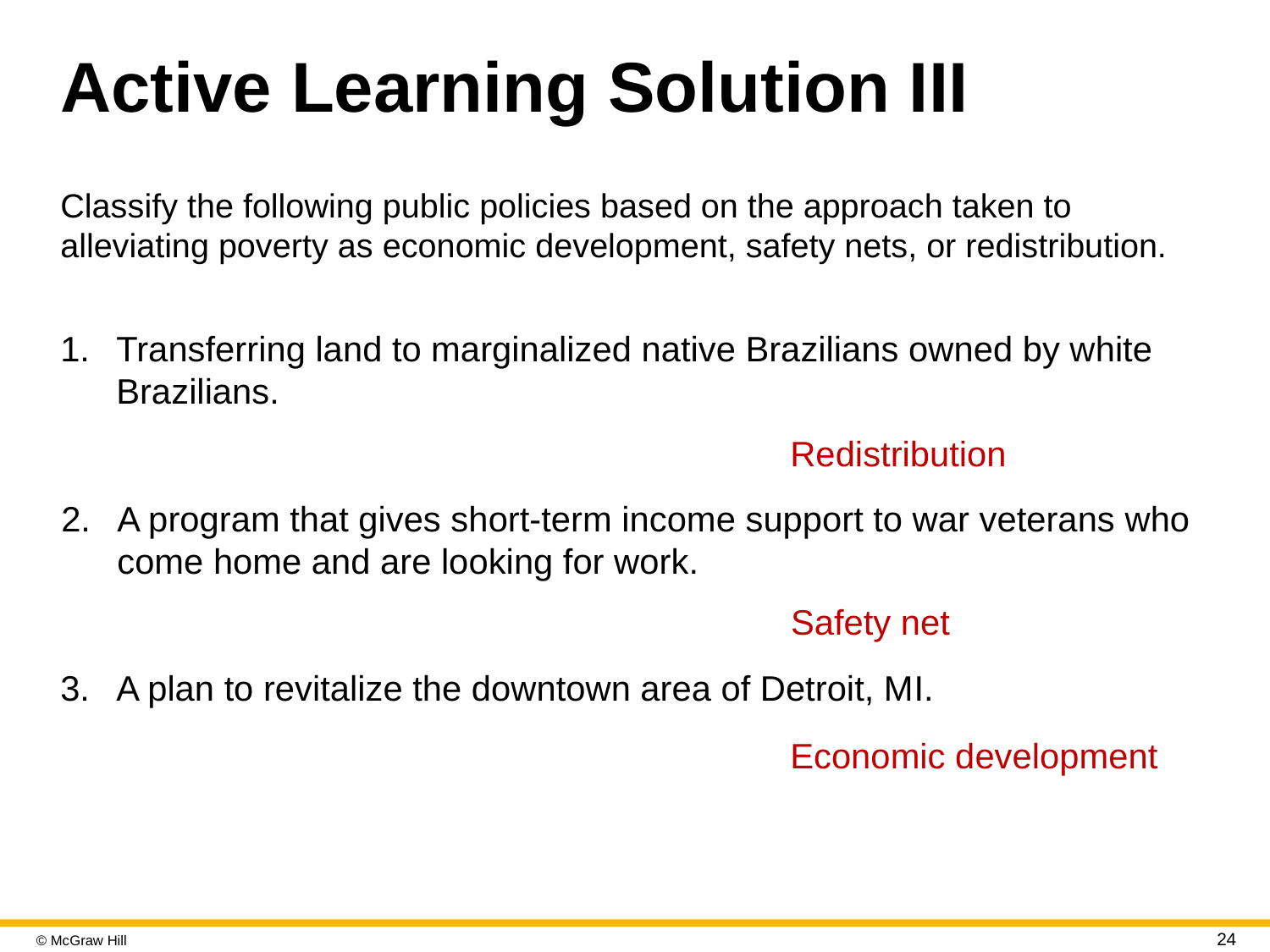

# Active Learning Solution III
Classify the following public policies based on the approach taken to alleviating poverty as economic development, safety nets, or redistribution.
Transferring land to marginalized native Brazilians owned by white Brazilians.
Redistribution
A program that gives short-term income support to war veterans who come home and are looking for work.
Safety net
A plan to revitalize the downtown area of Detroit, M I.
Economic development